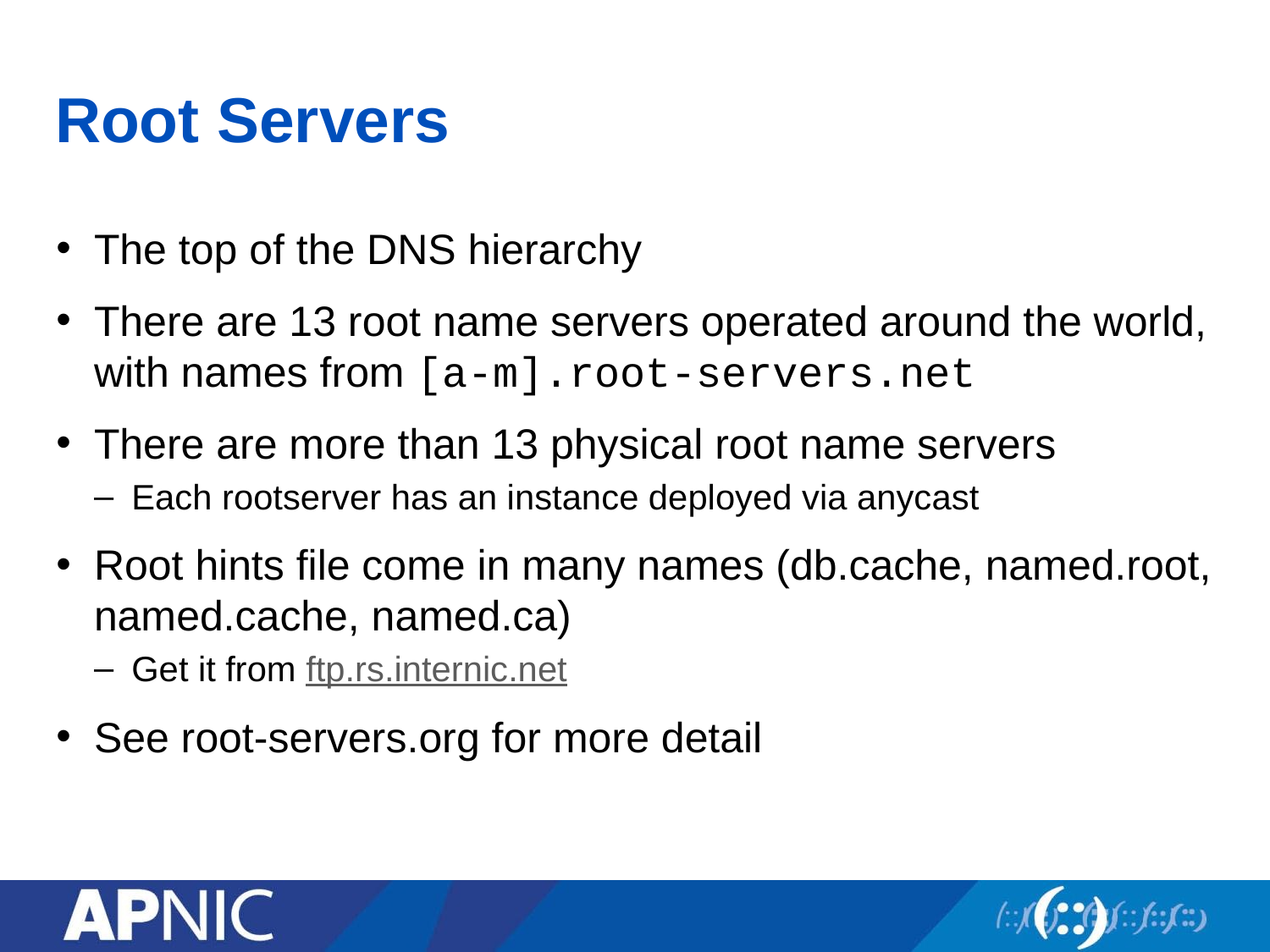

# Root Servers
The top of the DNS hierarchy
There are 13 root name servers operated around the world, with names from [a-m].root-servers.net
There are more than 13 physical root name servers
Each rootserver has an instance deployed via anycast
Root hints file come in many names (db.cache, named.root, named.cache, named.ca)
Get it from ftp.rs.internic.net
See root-servers.org for more detail